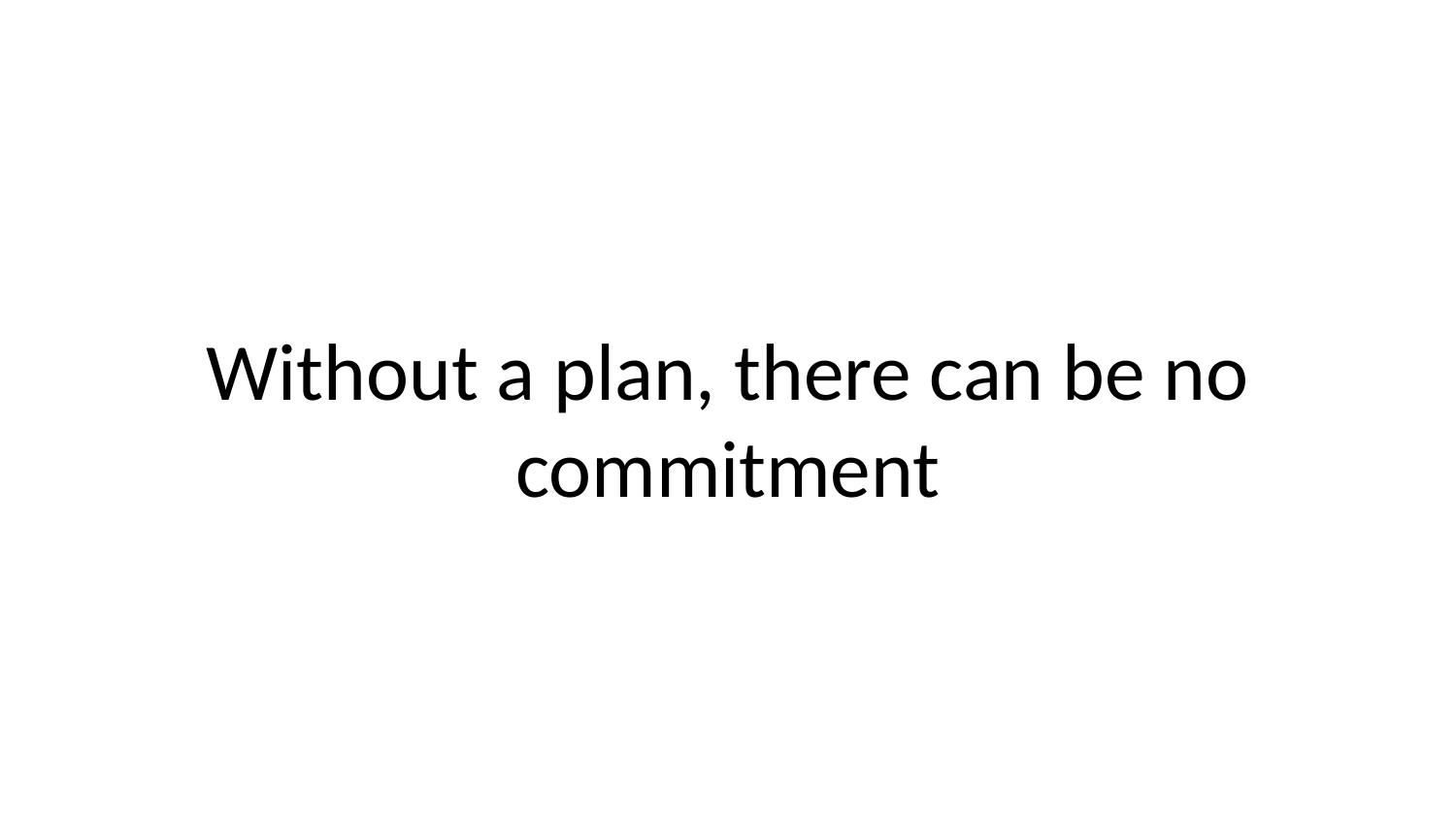

Without a plan, there can be no commitment